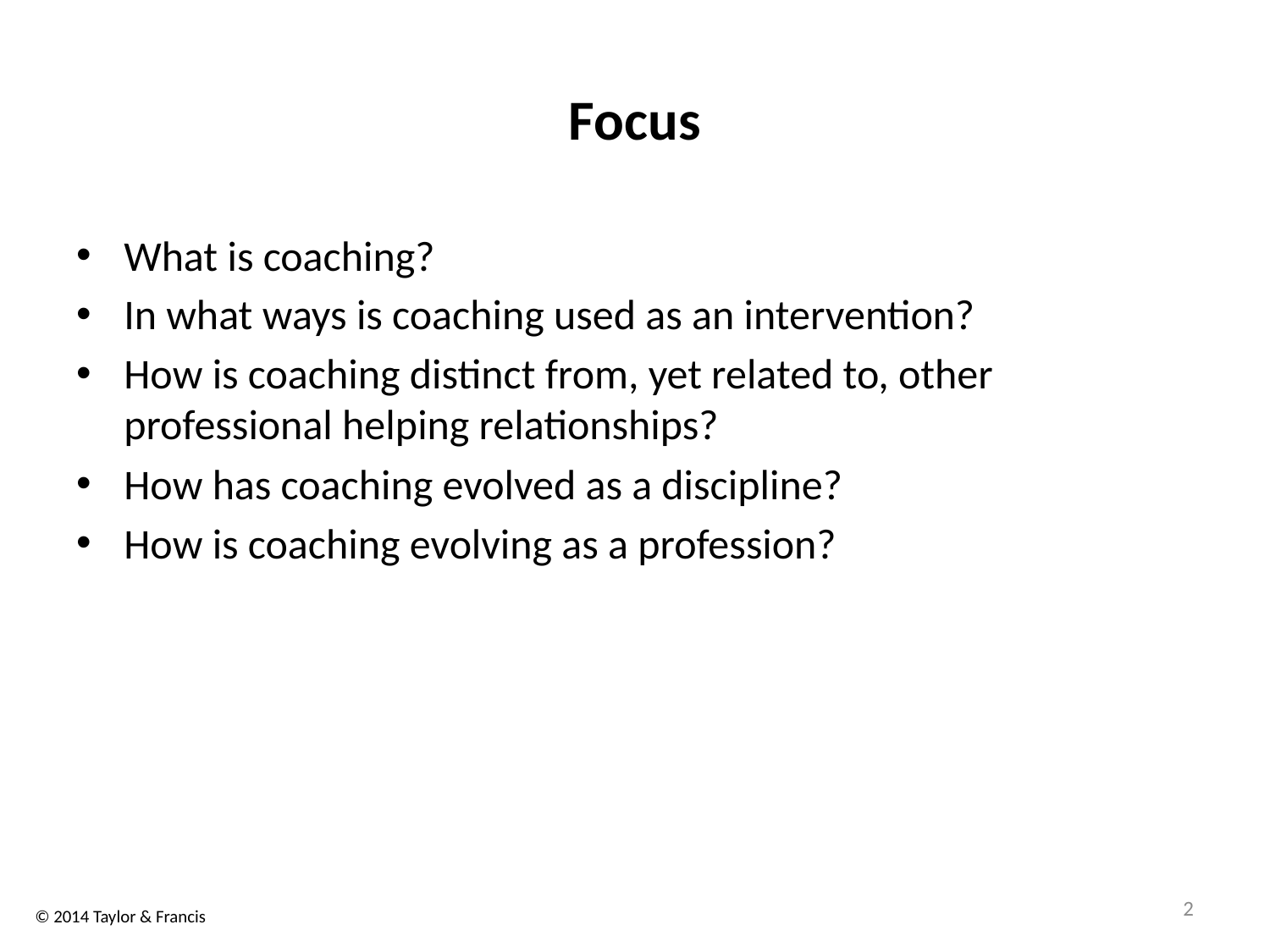

# Focus
What is coaching?
In what ways is coaching used as an intervention?
How is coaching distinct from, yet related to, other professional helping relationships?
How has coaching evolved as a discipline?
How is coaching evolving as a profession?
2
© 2014 Taylor & Francis